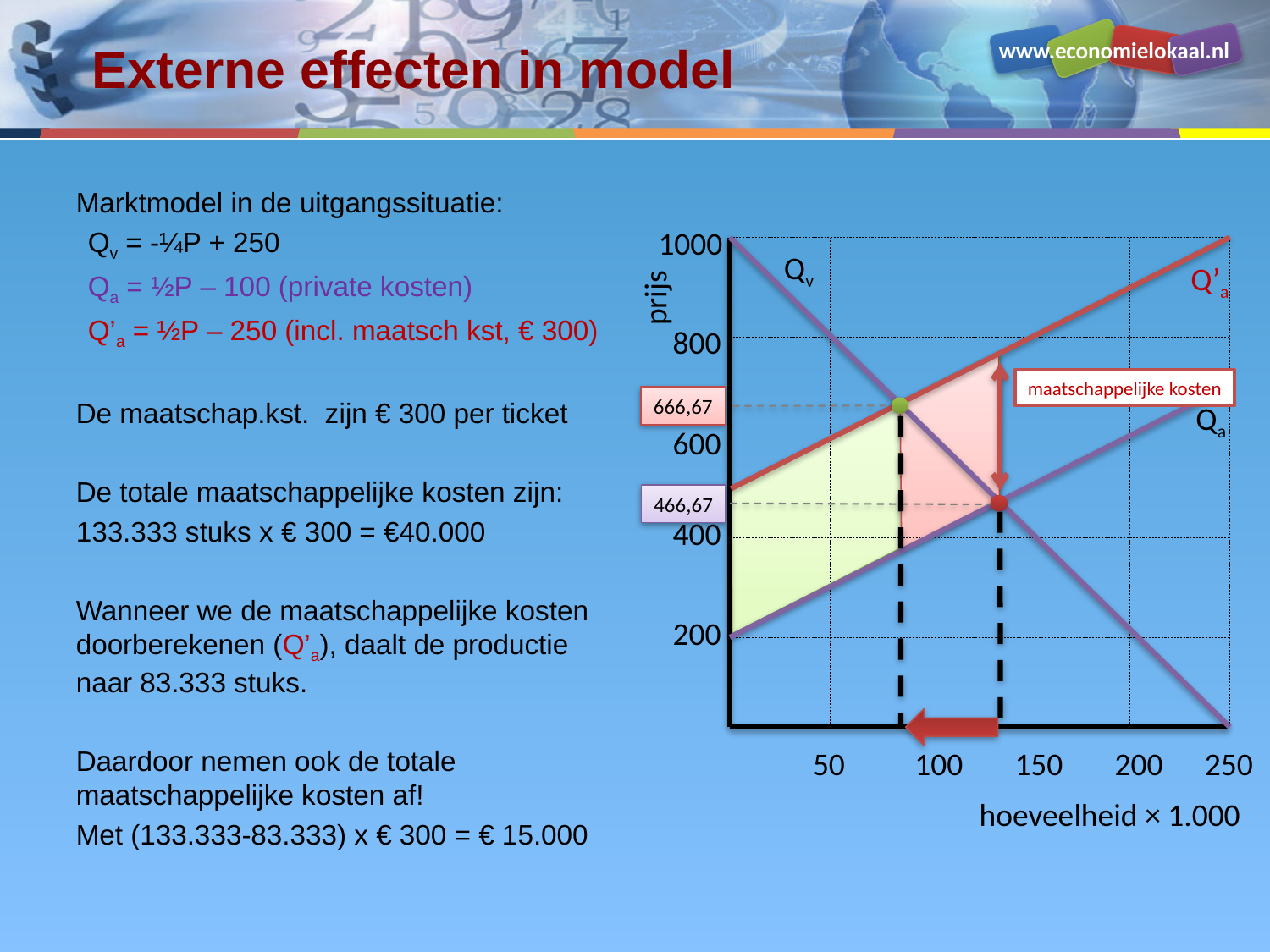

Externe effecten in model
Marktmodel in de uitgangssituatie:
Qv = -¼P + 250
Qa = ½P – 100 (private kosten)
Q’a = ½P – 250 (incl. maatsch kst, € 300)

De maatschap.kst.  zijn € 300 per ticket

De totale maatschappelijke kosten zijn:
133.333 stuks x € 300 = €40.000

Wanneer we de maatschappelijke kosten doorberekenen (Q’a), daalt de productie naar 83.333 stuks.

Daardoor nemen ook de totale maatschappelijke kosten af!
Met (133.333-83.333) x € 300 = € 15.000

1000
Qv
Q’a
prijs
800

maatschappelijke kosten
666,67
Qa

600
466,67

400
200

50
100
150
200
250
hoeveelheid × 1.000